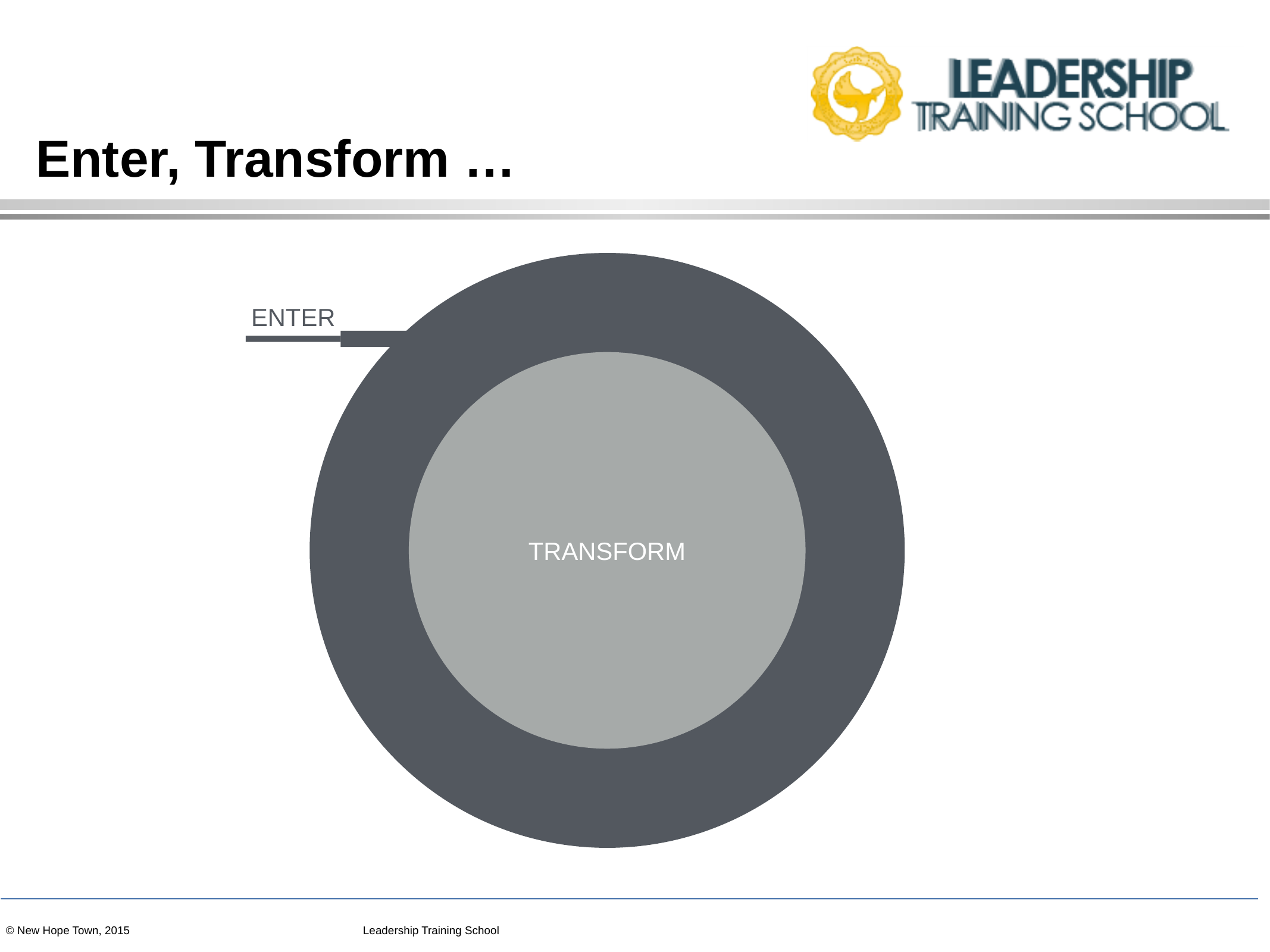

# Enter, Transform …

ENTER

TRANSFORM
8